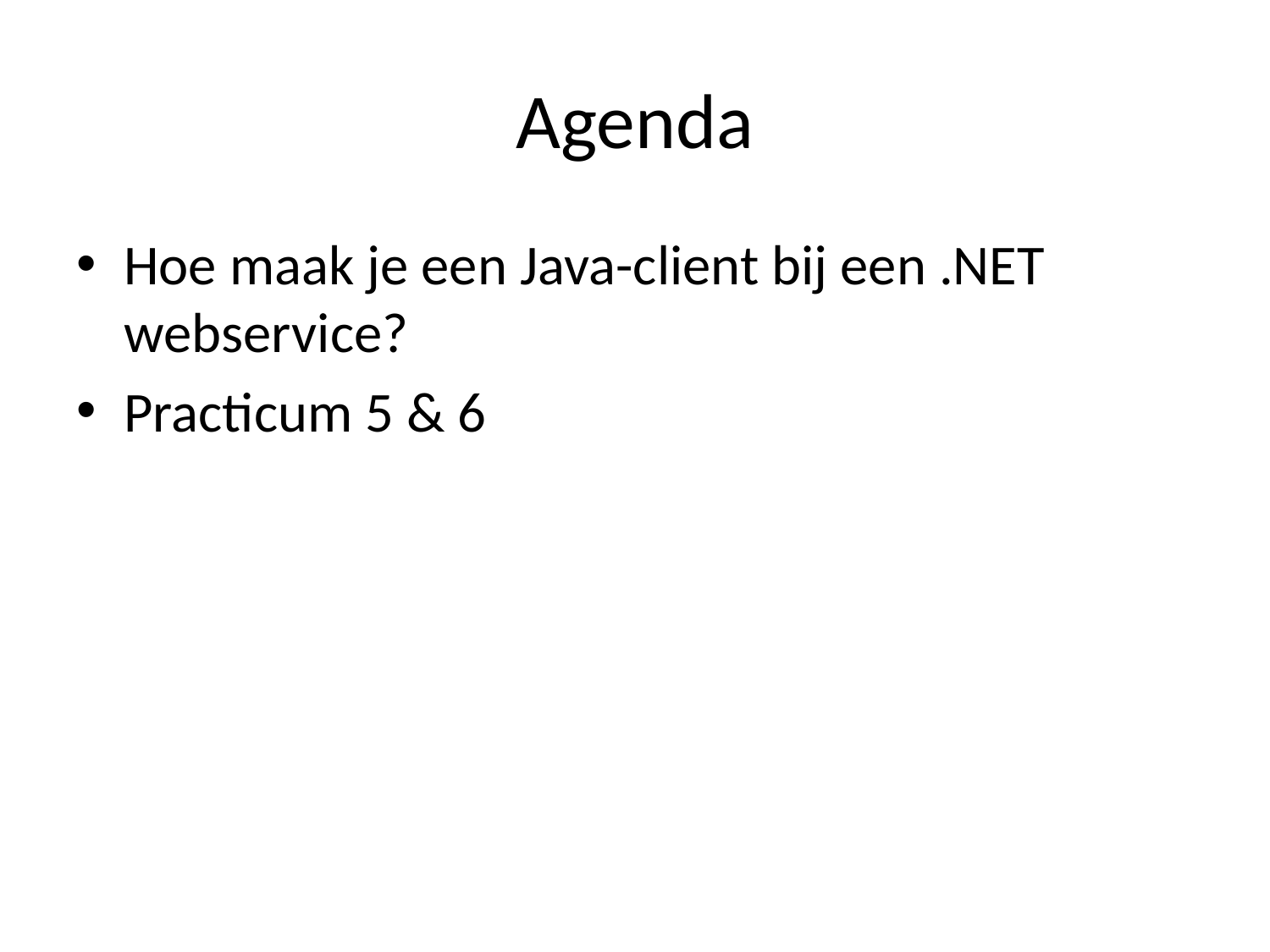

# Agenda
Hoe maak je een Java-client bij een .NET webservice?
Practicum 5 & 6